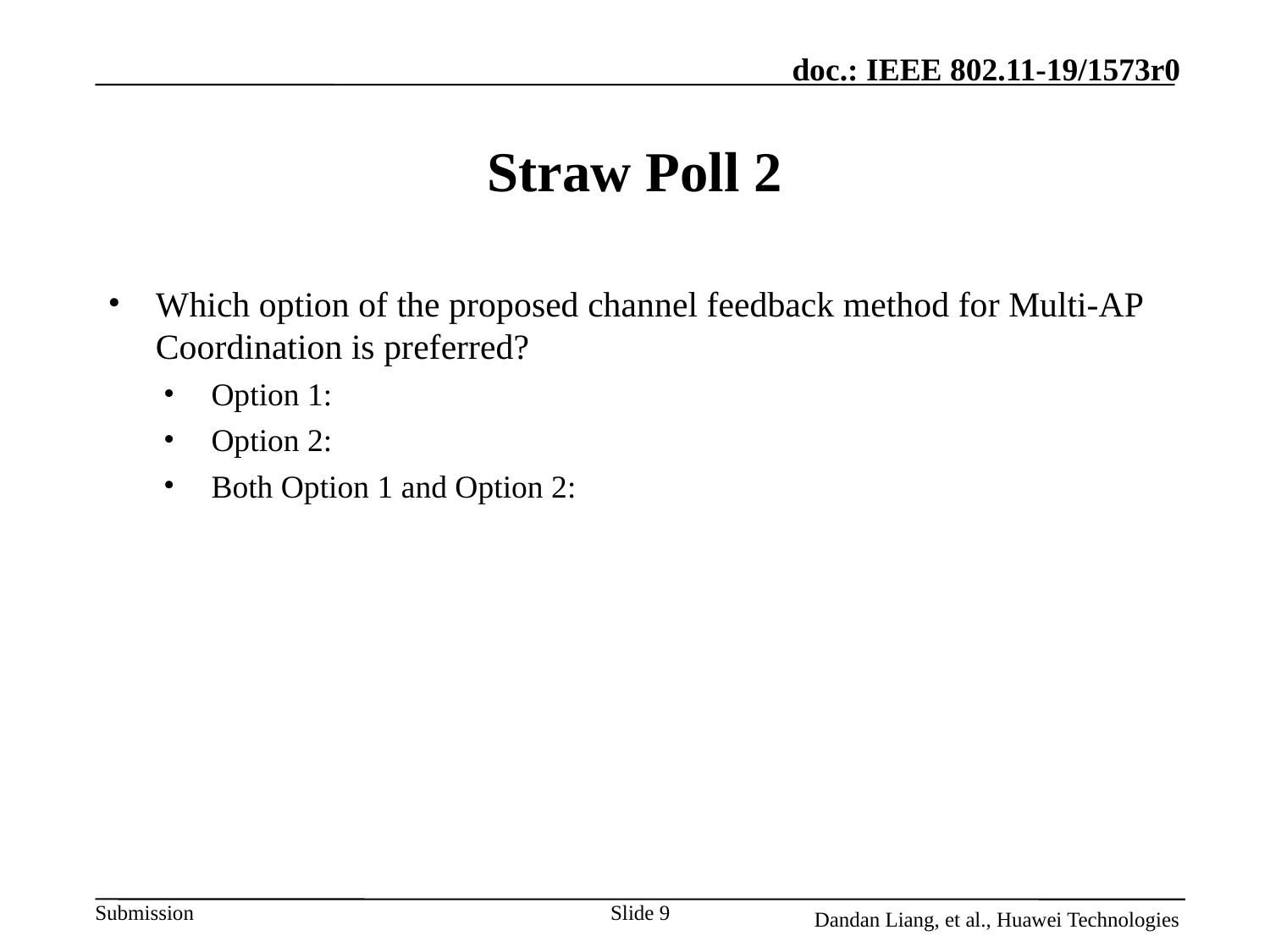

# Straw Poll 2
Which option of the proposed channel feedback method for Multi-AP Coordination is preferred?
Option 1:
Option 2:
Both Option 1 and Option 2:

Slide 9